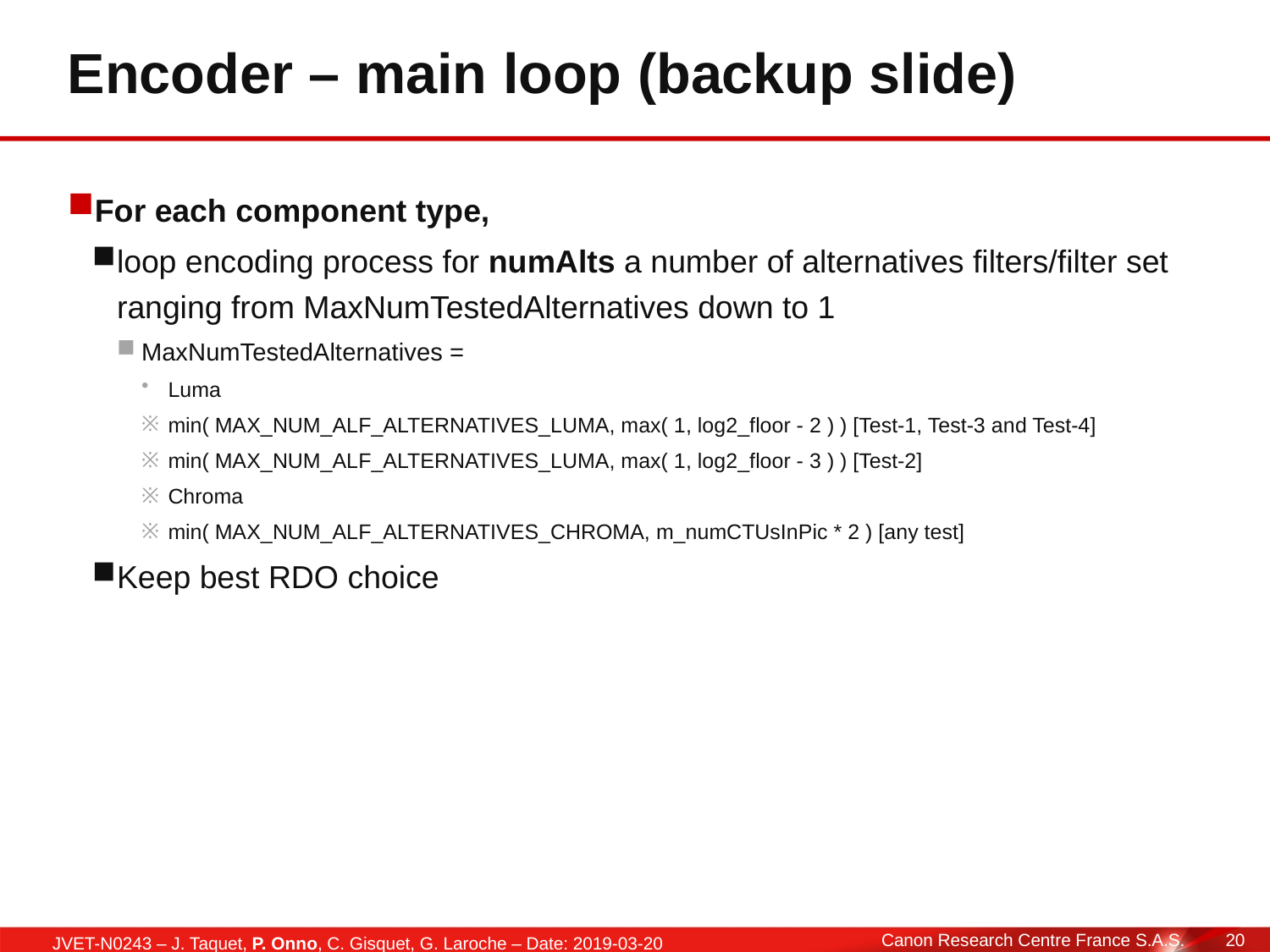

# Encoder – main loop (backup slide)
For each component type,
loop encoding process for numAlts a number of alternatives filters/filter set ranging from MaxNumTestedAlternatives down to 1
MaxNumTestedAlternatives =
Luma
min( MAX_NUM_ALF_ALTERNATIVES_LUMA, max( 1, log2_floor - 2 ) ) [Test-1, Test-3 and Test-4]
min( MAX_NUM_ALF_ALTERNATIVES_LUMA, max( 1, log2_floor - 3 ) ) [Test-2]
Chroma
min( MAX_NUM_ALF_ALTERNATIVES_CHROMA, m_numCTUsInPic * 2 ) [any test]
Keep best RDO choice
Canon Research Centre France S.A.S.
20